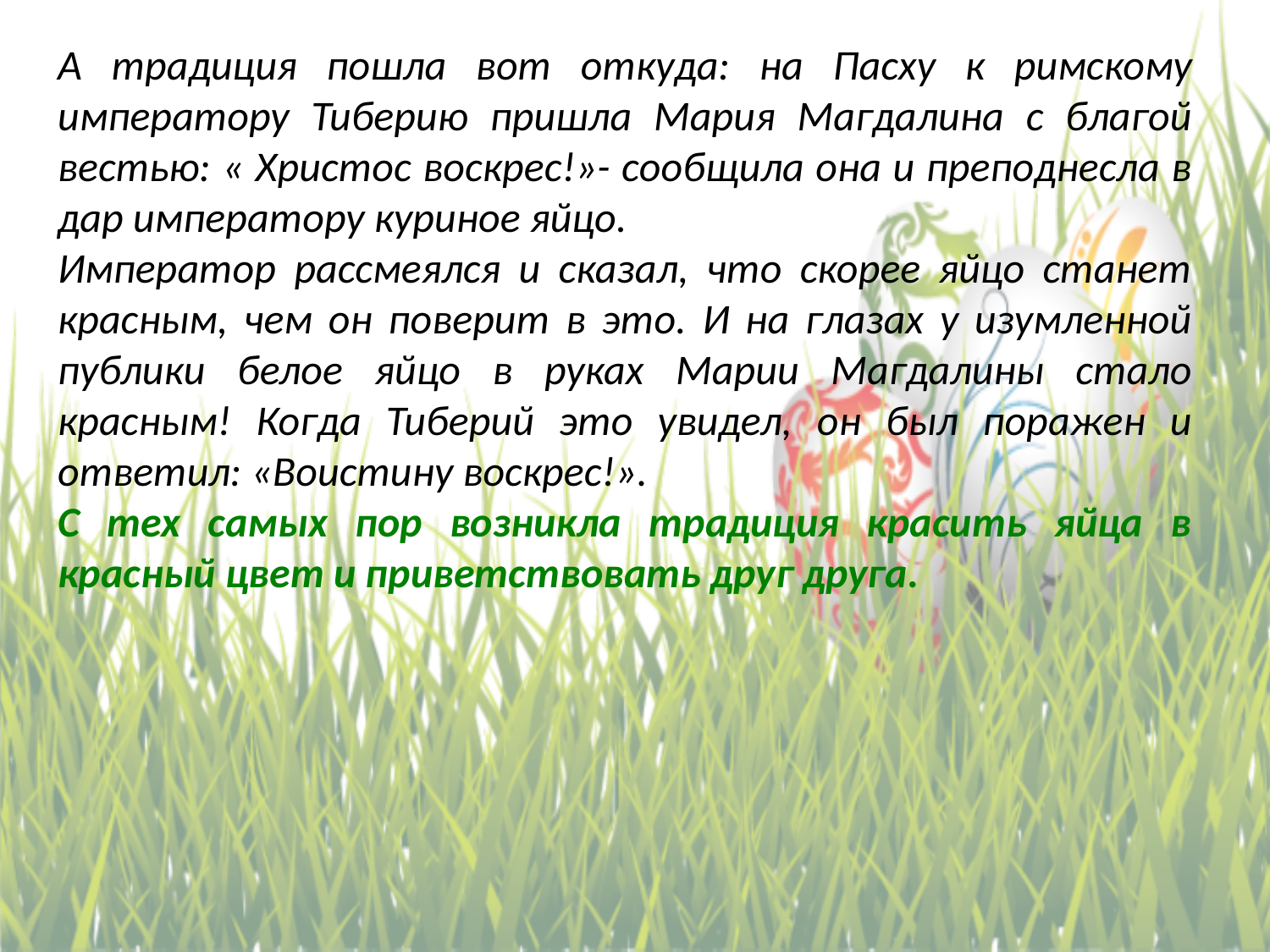

А традиция пошла вот откуда: на Пасху к римскому императору Тиберию пришла Мария Магдалина с благой вестью: « Христос воскрес!»- сообщила она и преподнесла в дар императору куриное яйцо.
Император рассмеялся и сказал, что скорее яйцо станет красным, чем он поверит в это. И на глазах у изумленной публики белое яйцо в руках Марии Магдалины стало красным! Когда Тиберий это увидел, он был поражен и ответил: «Воистину воскрес!».
С тех самых пор возникла традиция красить яйца в красный цвет и приветствовать друг друга.